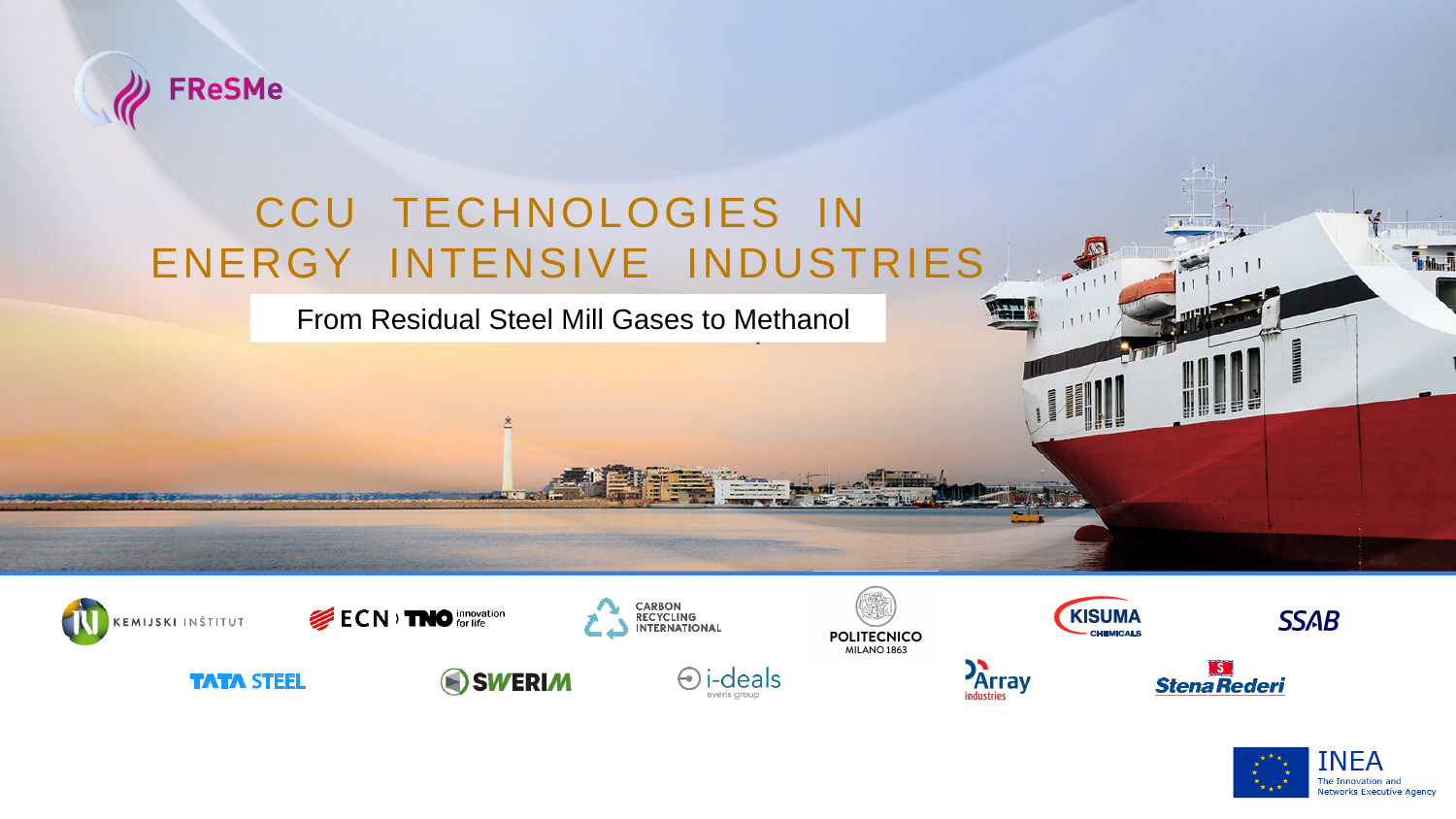

From Residual Steel Mill Gases to Methanol